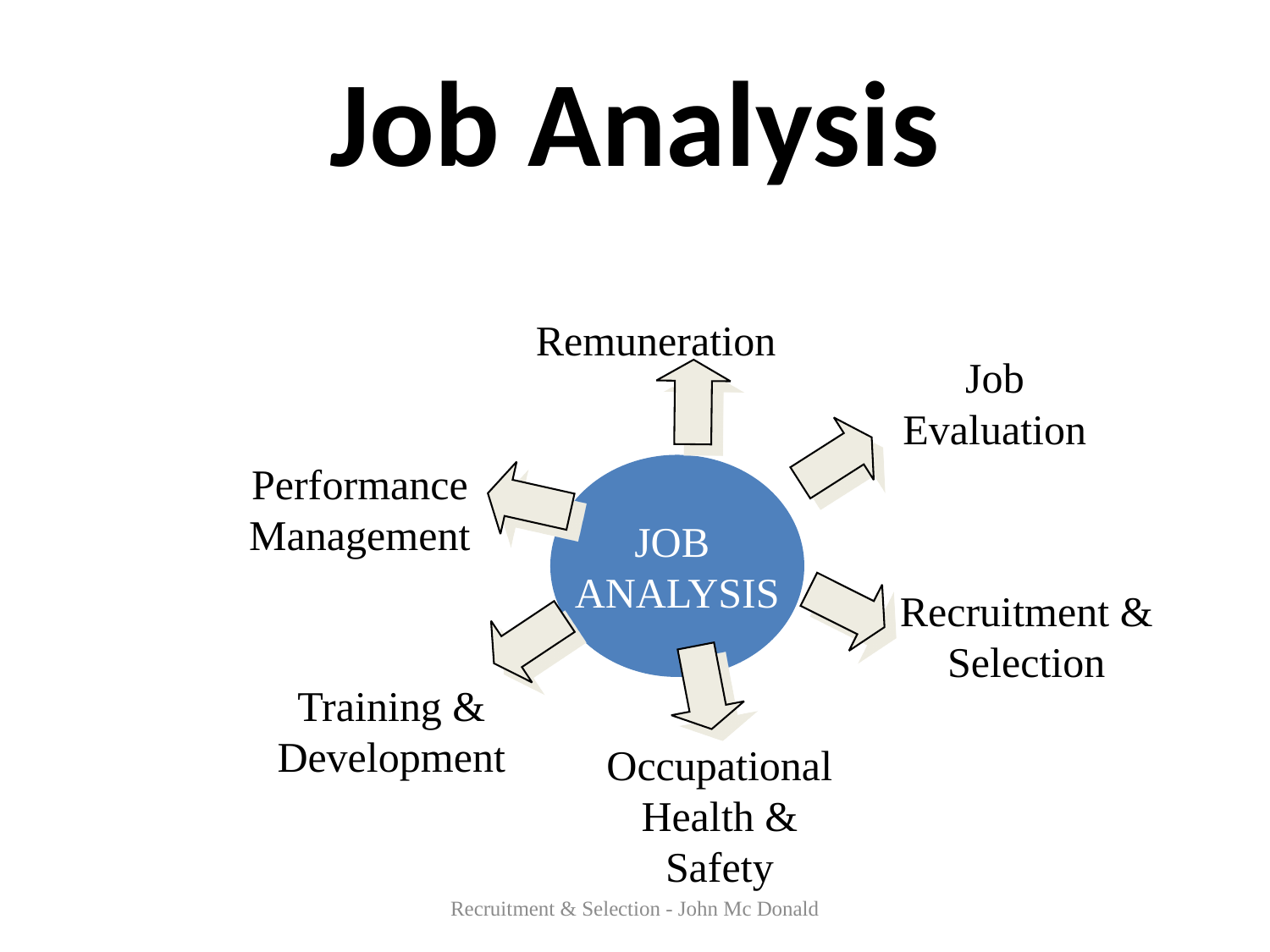

# Job Analysis

Remuneration
Job
Evaluation

Performance
Management
JOB
ANALYSIS

Recruitment &
Selection

Training &
Development
Occupational
Health &
Safety
Recruitment & Selection - John Mc Donald